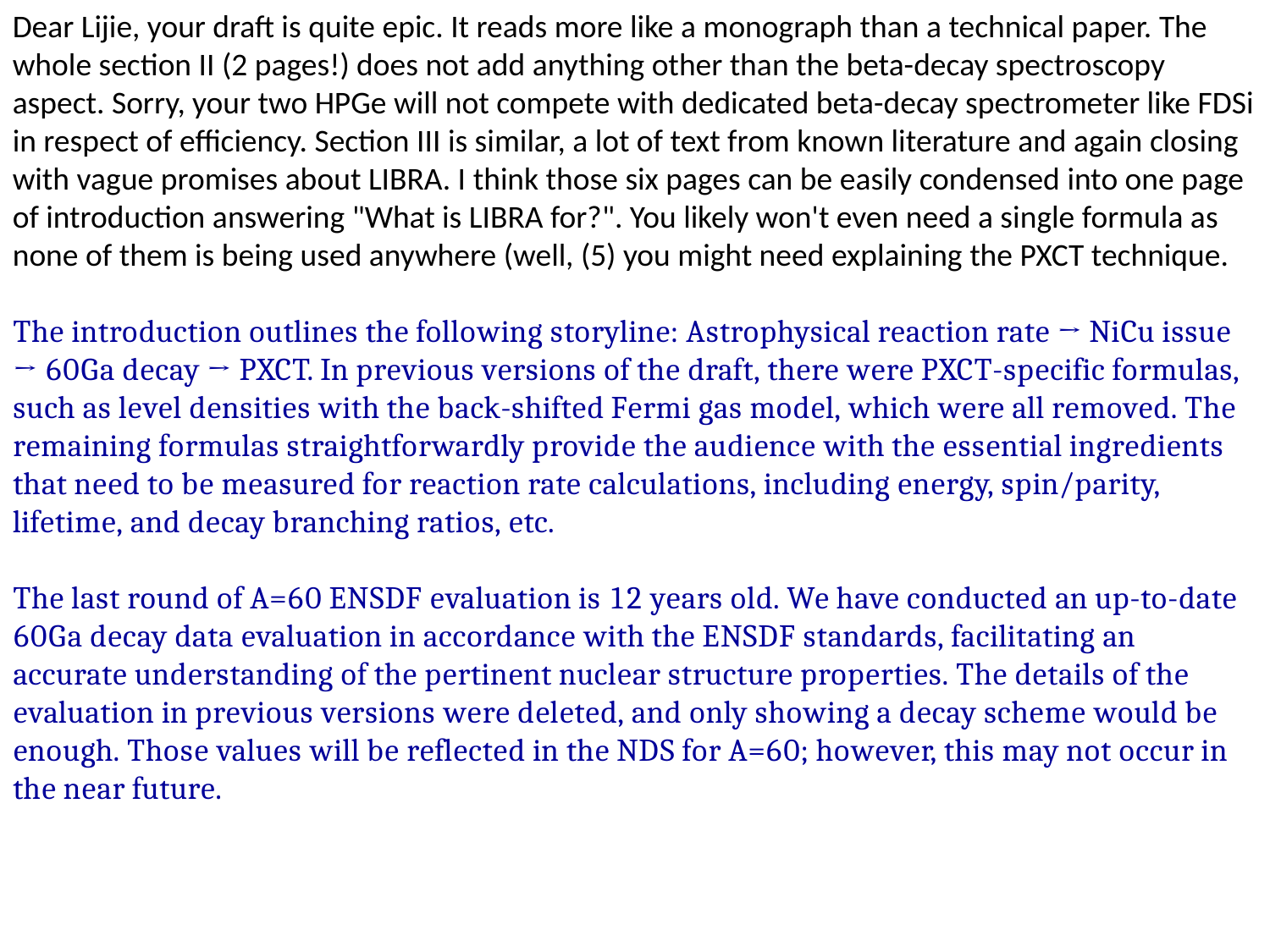

Dear Lijie, your draft is quite epic. It reads more like a monograph than a technical paper. The whole section II (2 pages!) does not add anything other than the beta-decay spectroscopy aspect. Sorry, your two HPGe will not compete with dedicated beta-decay spectrometer like FDSi in respect of efficiency. Section III is similar, a lot of text from known literature and again closing with vague promises about LIBRA. I think those six pages can be easily condensed into one page of introduction answering "What is LIBRA for?". You likely won't even need a single formula as none of them is being used anywhere (well, (5) you might need explaining the PXCT technique.

The introduction outlines the following storyline: Astrophysical reaction rate → NiCu issue → 60Ga decay → PXCT. In previous versions of the draft, there were PXCT-specific formulas, such as level densities with the back-shifted Fermi gas model, which were all removed. The remaining formulas straightforwardly provide the audience with the essential ingredients that need to be measured for reaction rate calculations, including energy, spin/parity, lifetime, and decay branching ratios, etc.

The last round of A=60 ENSDF evaluation is 12 years old. We have conducted an up-to-date 60Ga decay data evaluation in accordance with the ENSDF standards, facilitating an accurate understanding of the pertinent nuclear structure properties. The details of the evaluation in previous versions were deleted, and only showing a decay scheme would be enough. Those values will be reflected in the NDS for A=60; however, this may not occur in the near future.